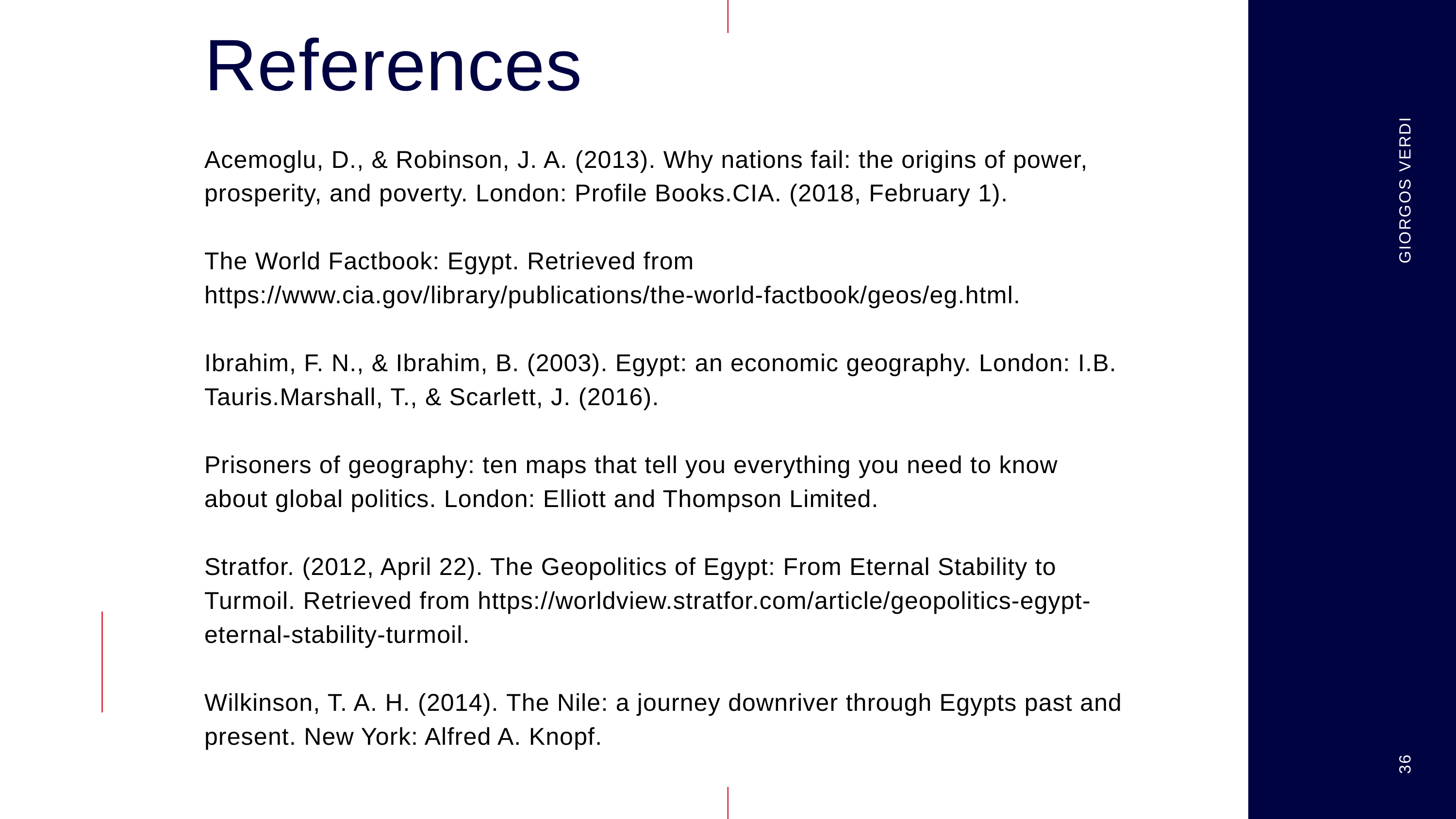

References
Acemoglu, D., & Robinson, J. A. (2013). Why nations fail: the origins of power, prosperity, and poverty. London: Profile Books.CIA. (2018, February 1).

The World Factbook: Egypt. Retrieved from https://www.cia.gov/library/publications/the-world-factbook/geos/eg.html.

Ibrahim, F. N., & Ibrahim, B. (2003). Egypt: an economic geography. London: I.B. Tauris.Marshall, T., & Scarlett, J. (2016).

Prisoners of geography: ten maps that tell you everything you need to know about global politics. London: Elliott and Thompson Limited.

Stratfor. (2012, April 22). The Geopolitics of Egypt: From Eternal Stability to Turmoil. Retrieved from https://worldview.stratfor.com/article/geopolitics-egypt-eternal-stability-turmoil.

Wilkinson, T. A. H. (2014). The Nile: a journey downriver through Egypts past and present. New York: Alfred A. Knopf.
GIORGOS VERDI

36